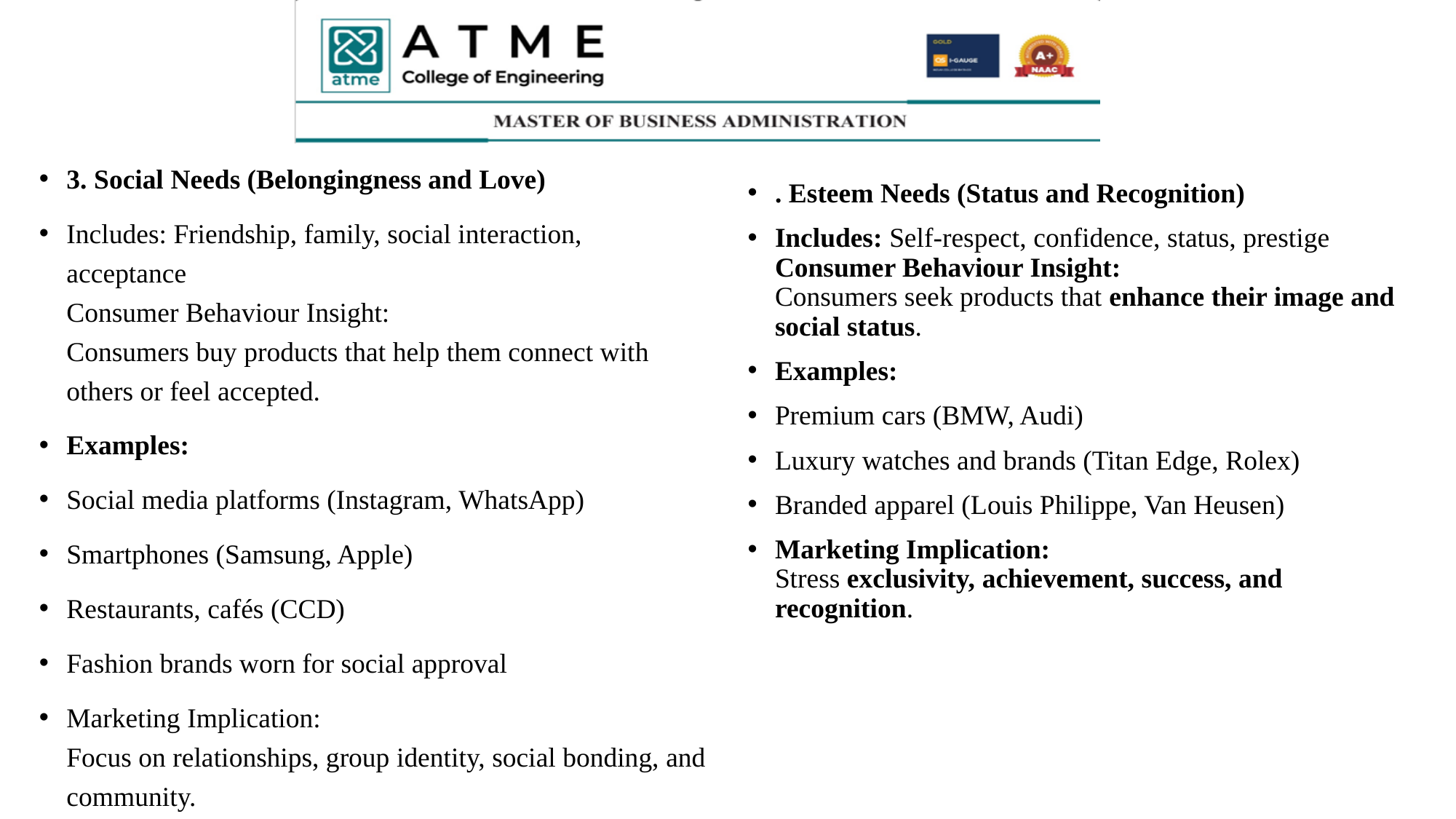

#
3. Social Needs (Belongingness and Love)
Includes: Friendship, family, social interaction, acceptance
Consumer Behaviour Insight:
Consumers buy products that help them connect with others or feel accepted.
Examples:
Social media platforms (Instagram, WhatsApp)
Smartphones (Samsung, Apple)
Restaurants, cafés (CCD)
Fashion brands worn for social approval
Marketing Implication:
Focus on relationships, group identity, social bonding, and community.

. Esteem Needs (Status and Recognition)
Includes: Self-respect, confidence, status, prestige
Consumer Behaviour Insight:
Consumers seek products that enhance their image and social status.
Examples:
Premium cars (BMW, Audi)
Luxury watches and brands (Titan Edge, Rolex)
Branded apparel (Louis Philippe, Van Heusen)
Marketing Implication:
Stress exclusivity, achievement, success, and recognition.